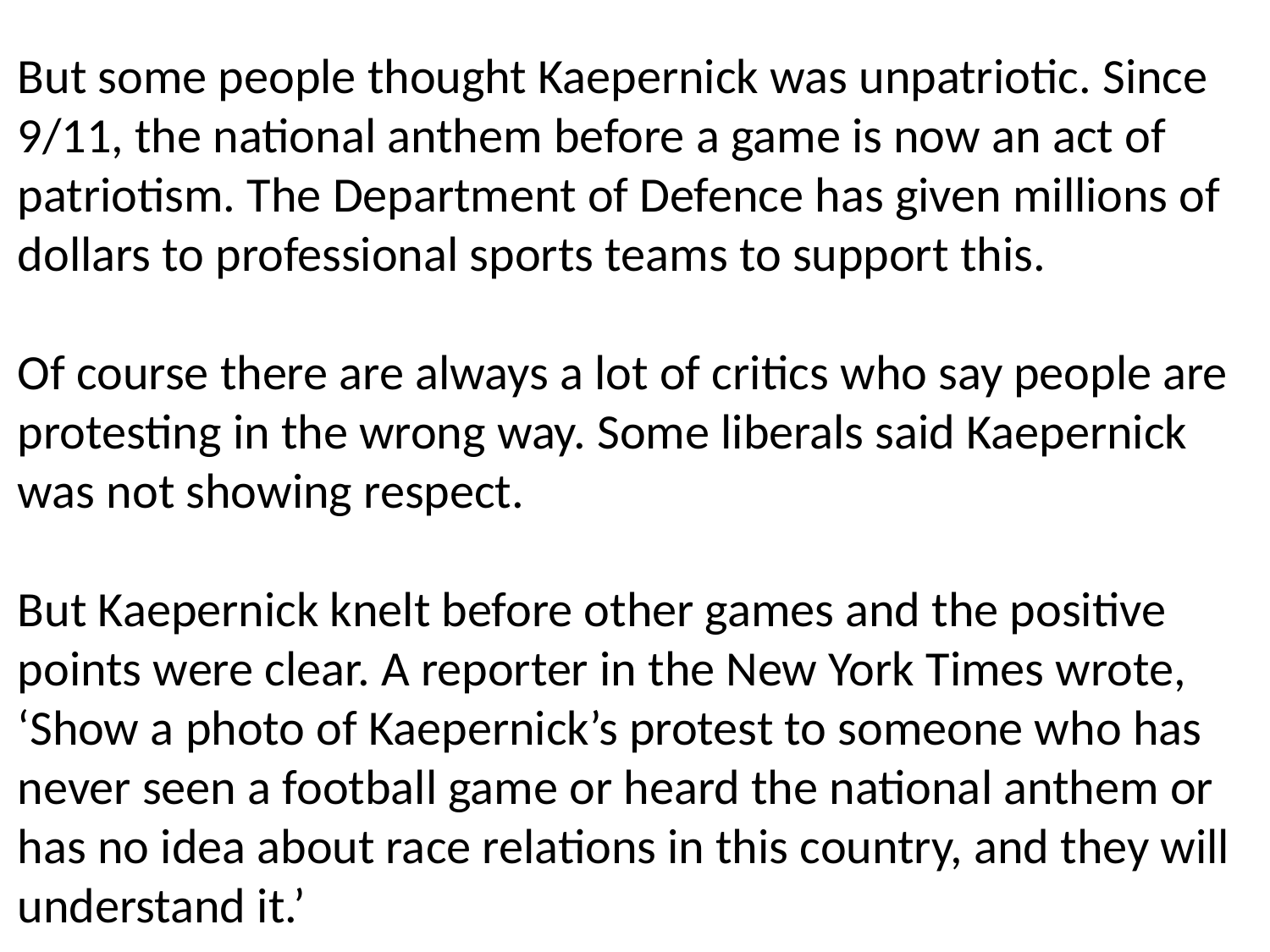

But some people thought Kaepernick was unpatriotic. Since 9/11, the national anthem before a game is now an act of patriotism. The Department of Defence has given millions of dollars to professional sports teams to support this.

Of course there are always a lot of critics who say people are protesting in the wrong way. Some liberals said Kaepernick was not showing respect.

But Kaepernick knelt before other games and the positive points were clear. A reporter in the New York Times wrote, ‘Show a photo of Kaepernick’s protest to someone who has never seen a football game or heard the national anthem or has no idea about race relations in this country, and they will understand it.’